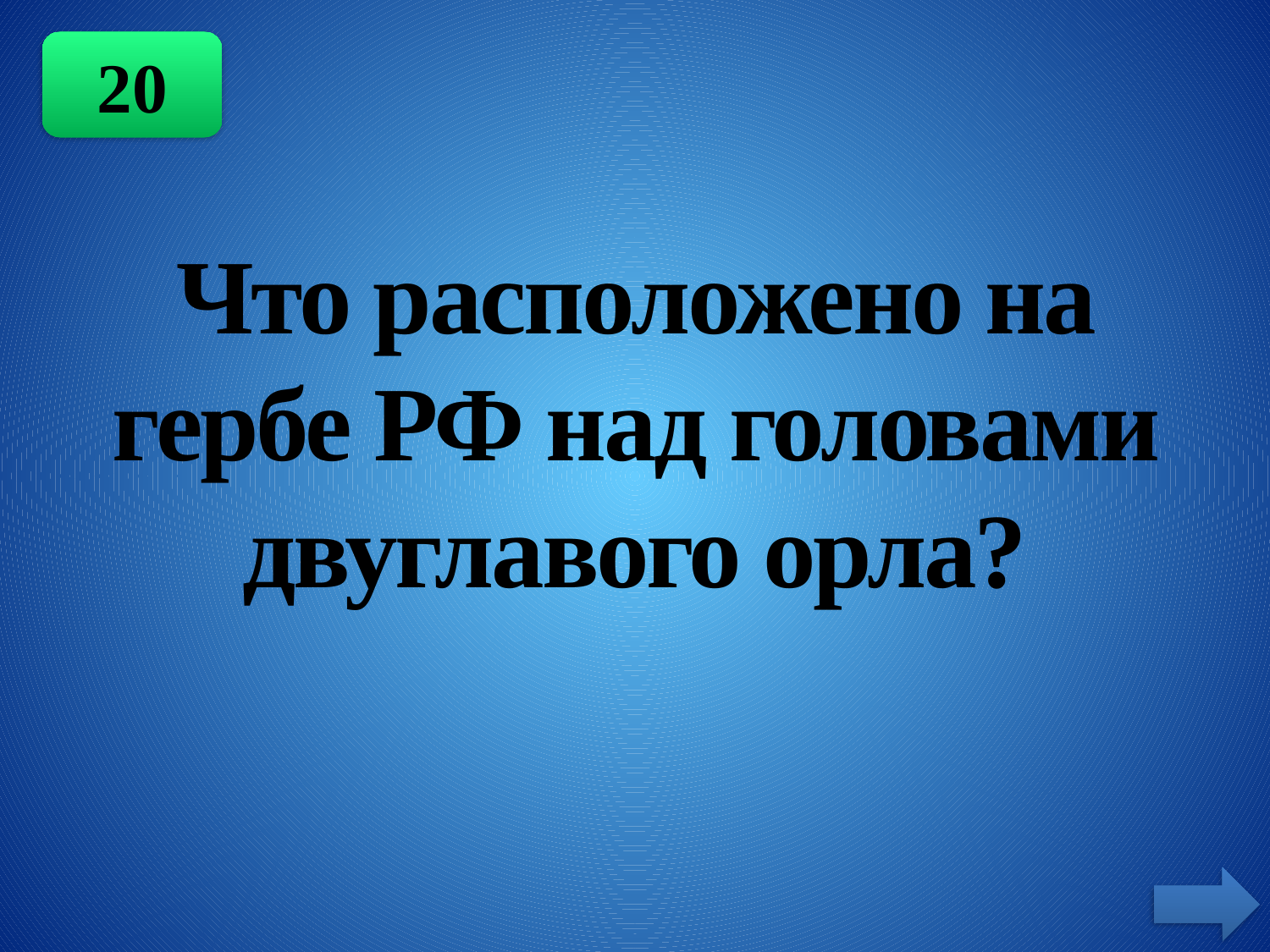

20
Что расположено на гербе РФ над головами двуглавого орла?